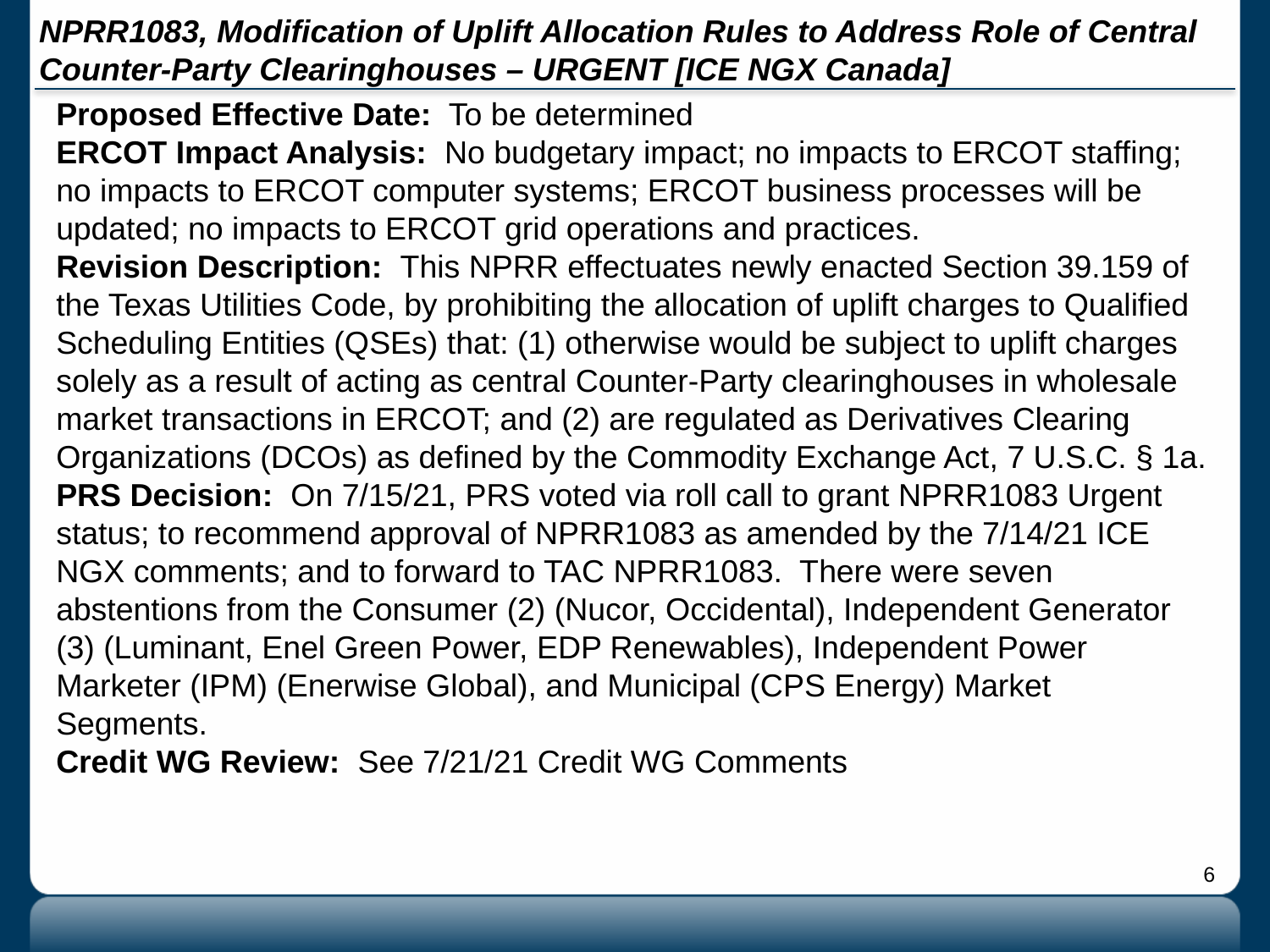

# NPRR1083, Modification of Uplift Allocation Rules to Address Role of Central Counter-Party Clearinghouses – URGENT [ICE NGX Canada]
Proposed Effective Date:  To be determined
ERCOT Impact Analysis:  No budgetary impact; no impacts to ERCOT staffing; no impacts to ERCOT computer systems; ERCOT business processes will be updated; no impacts to ERCOT grid operations and practices.
Revision Description:  This NPRR effectuates newly enacted Section 39.159 of the Texas Utilities Code, by prohibiting the allocation of uplift charges to Qualified Scheduling Entities (QSEs) that: (1) otherwise would be subject to uplift charges solely as a result of acting as central Counter-Party clearinghouses in wholesale market transactions in ERCOT; and (2) are regulated as Derivatives Clearing Organizations (DCOs) as defined by the Commodity Exchange Act, 7 U.S.C. § 1a.
PRS Decision:  On 7/15/21, PRS voted via roll call to grant NPRR1083 Urgent status; to recommend approval of NPRR1083 as amended by the 7/14/21 ICE NGX comments; and to forward to TAC NPRR1083.  There were seven abstentions from the Consumer (2) (Nucor, Occidental), Independent Generator (3) (Luminant, Enel Green Power, EDP Renewables), Independent Power Marketer (IPM) (Enerwise Global), and Municipal (CPS Energy) Market Segments.
Credit WG Review:  See 7/21/21 Credit WG Comments